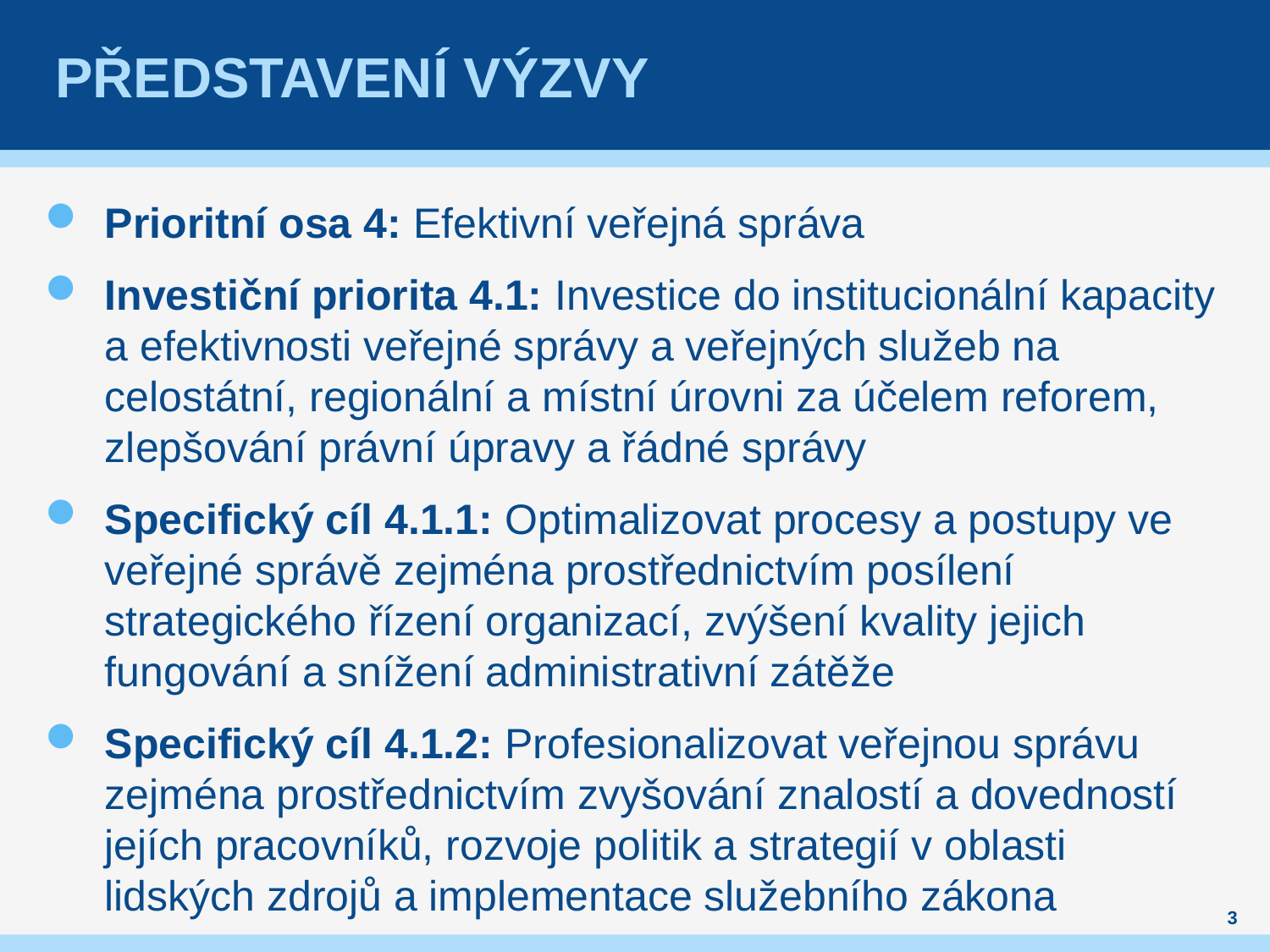

# PŘEDSTAVENÍ VÝZVY
Prioritní osa 4: Efektivní veřejná správa
Investiční priorita 4.1: Investice do institucionální kapacity a efektivnosti veřejné správy a veřejných služeb na celostátní, regionální a místní úrovni za účelem reforem, zlepšování právní úpravy a řádné správy
Specifický cíl 4.1.1: Optimalizovat procesy a postupy ve veřejné správě zejména prostřednictvím posílení strategického řízení organizací, zvýšení kvality jejich fungování a snížení administrativní zátěže
Specifický cíl 4.1.2: Profesionalizovat veřejnou správu zejména prostřednictvím zvyšování znalostí a dovedností jejích pracovníků, rozvoje politik a strategií v oblasti lidských zdrojů a implementace služebního zákona

3